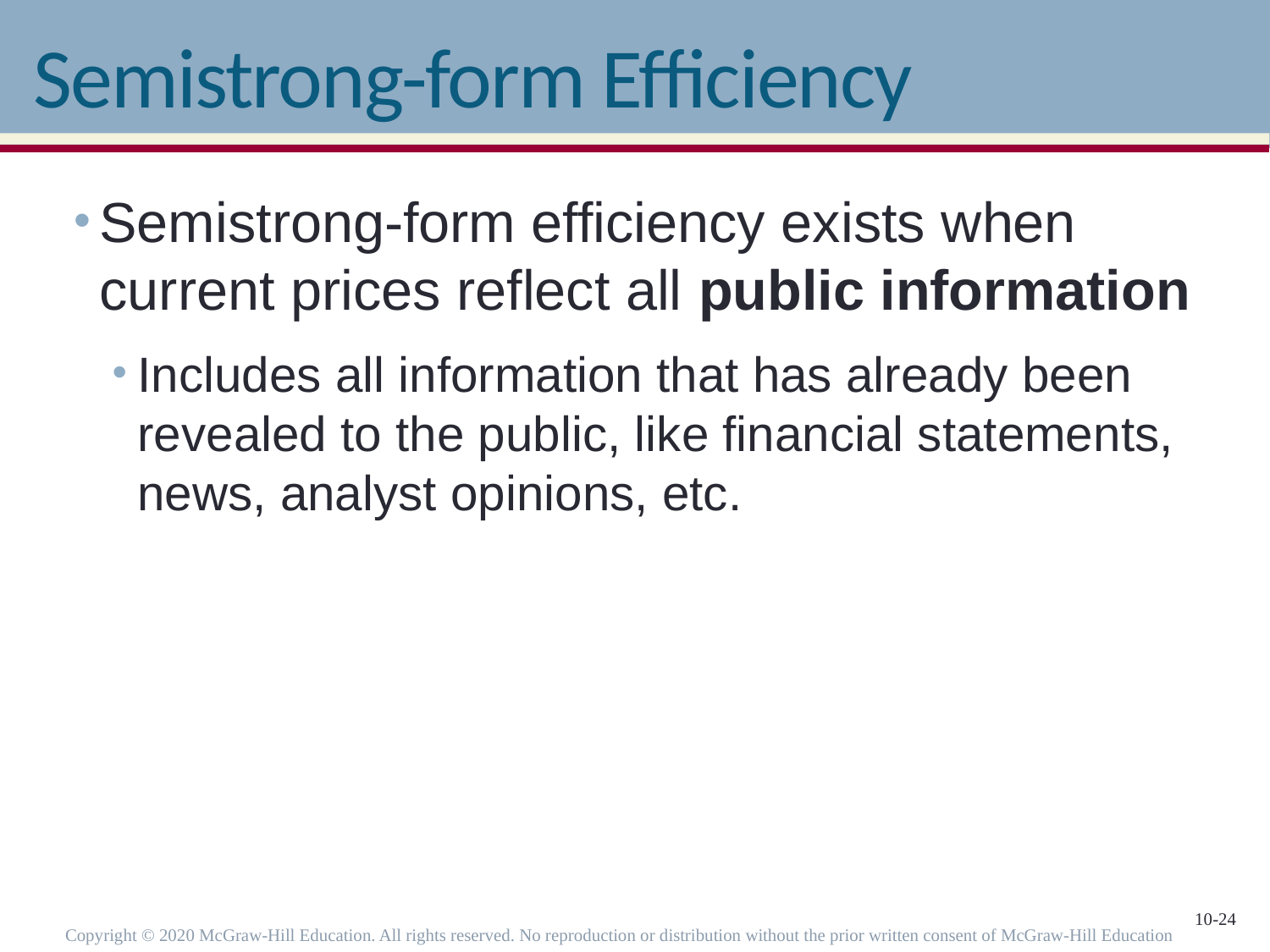

# Semistrong-form Efficiency
Semistrong-form efficiency exists when current prices reflect all public information
Includes all information that has already been revealed to the public, like financial statements, news, analyst opinions, etc.
Copyright © 2020 McGraw-Hill Education. All rights reserved. No reproduction or distribution without the prior written consent of McGraw-Hill Education